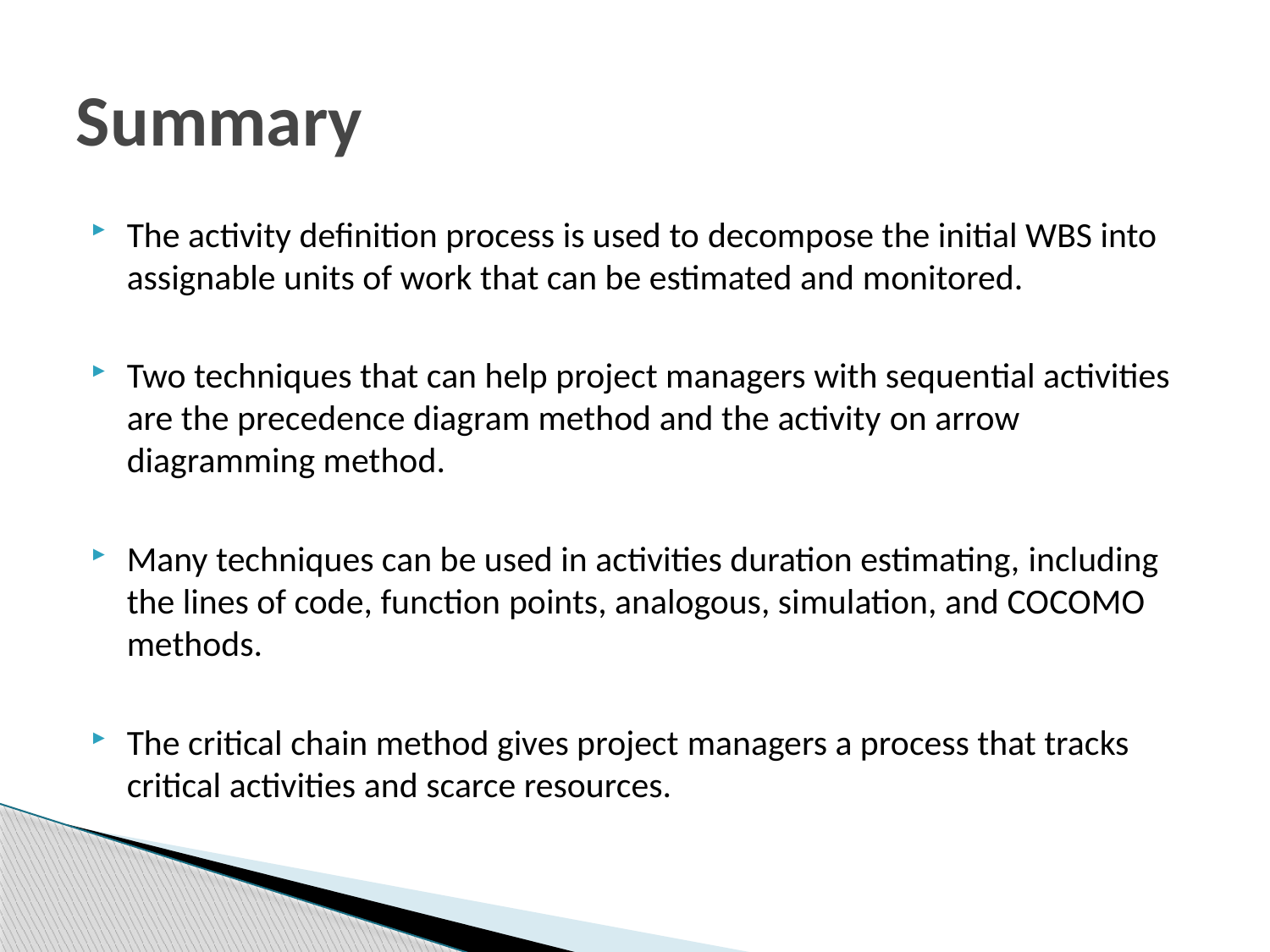

# Summary
The activity definition process is used to decompose the initial WBS into assignable units of work that can be estimated and monitored.

Two techniques that can help project managers with sequential activities are the precedence diagram method and the activity on arrow diagramming method.

Many techniques can be used in activities duration estimating, including the lines of code, function points, analogous, simulation, and COCOMO methods.

The critical chain method gives project managers a process that tracks critical activities and scarce resources.